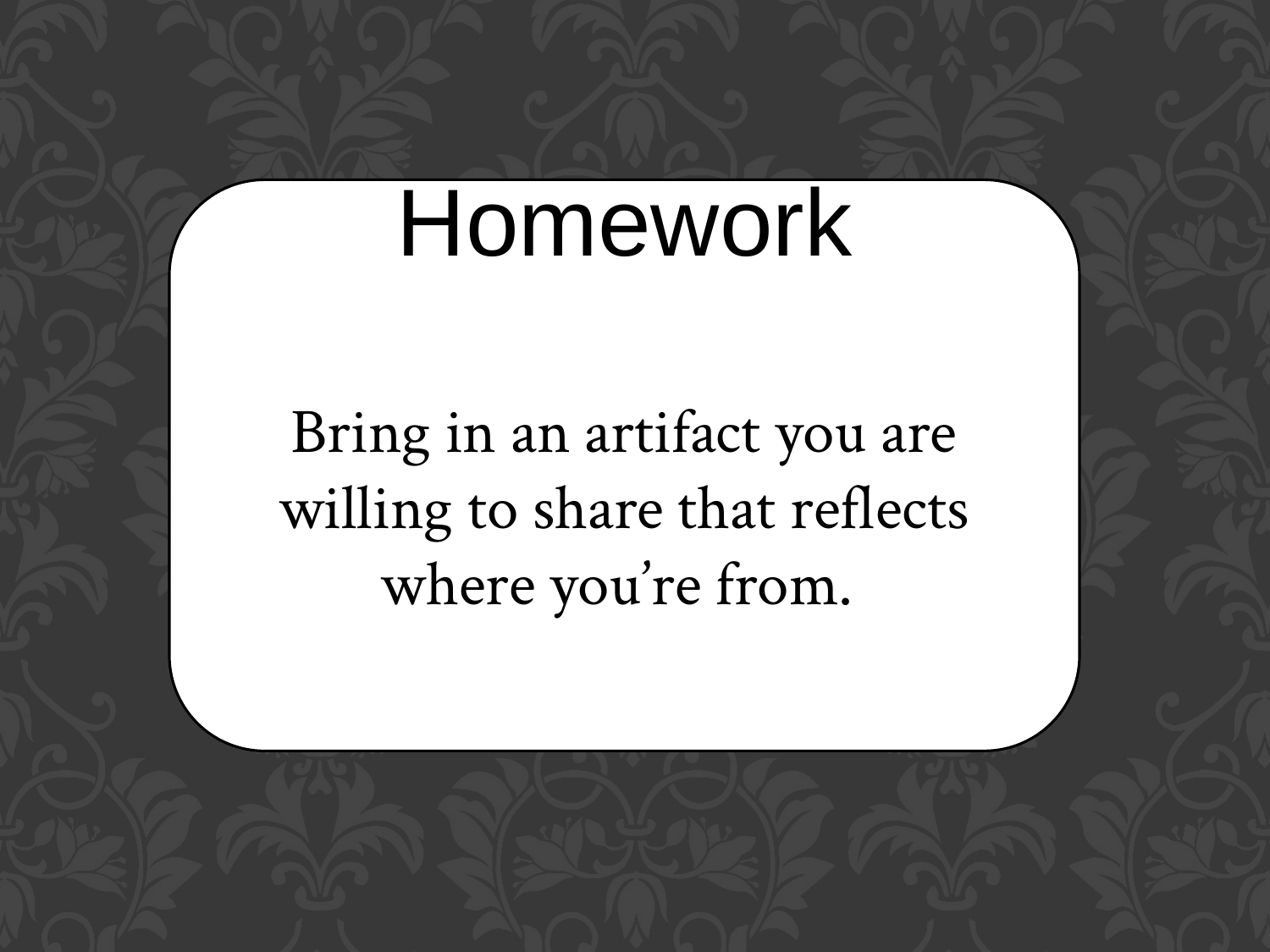

Homework

Bring in an artifact you are willing to share that reflects where you’re from.